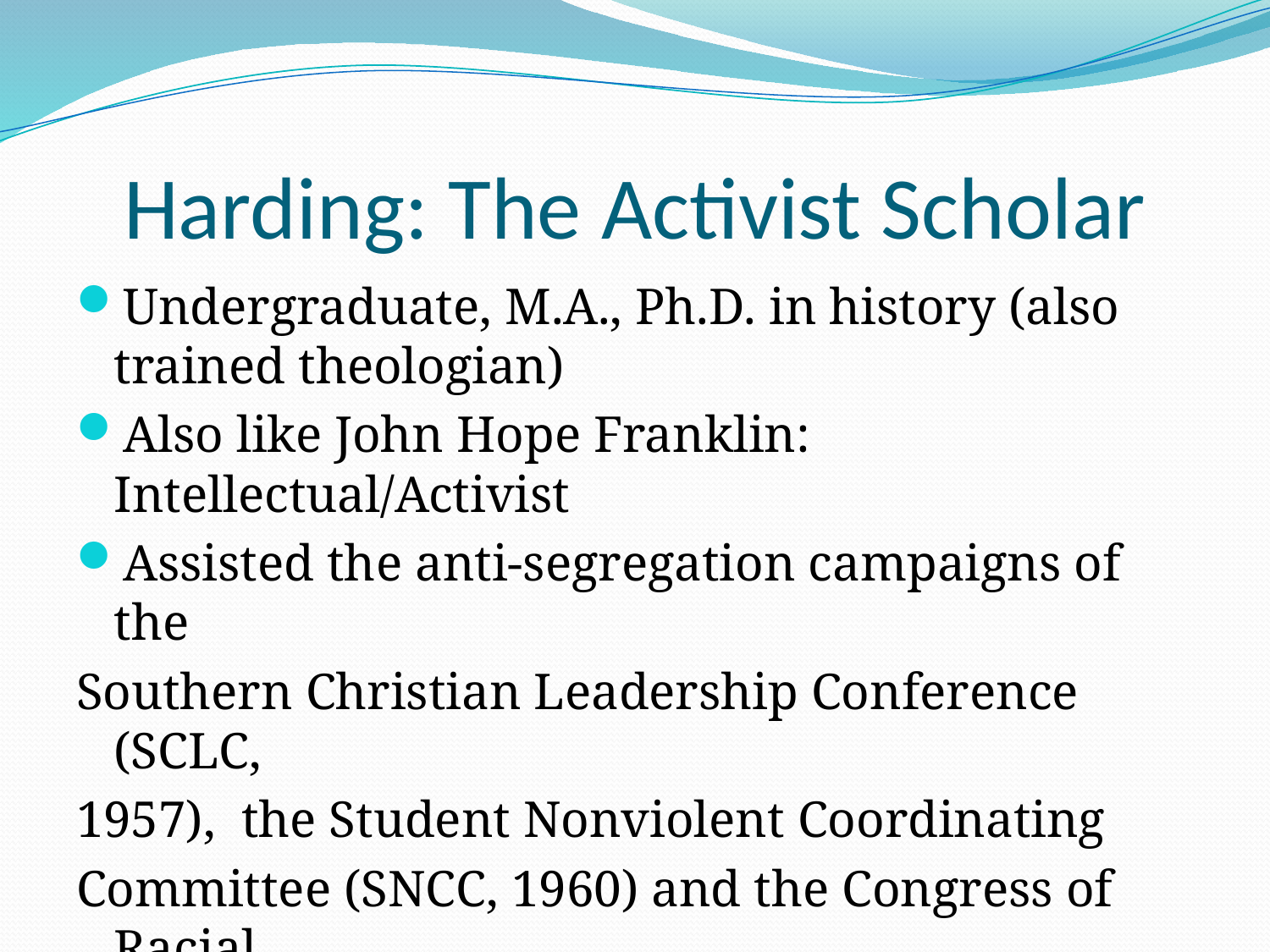

# Harding: The Activist Scholar
Undergraduate, M.A., Ph.D. in history (also trained theologian)
Also like John Hope Franklin: Intellectual/Activist
Assisted the anti-segregation campaigns of the
Southern Christian Leadership Conference (SCLC,
1957),  the Student Nonviolent Coordinating
Committee (SNCC, 1960) and the Congress of Racial
Equality (CORE, 1940s).